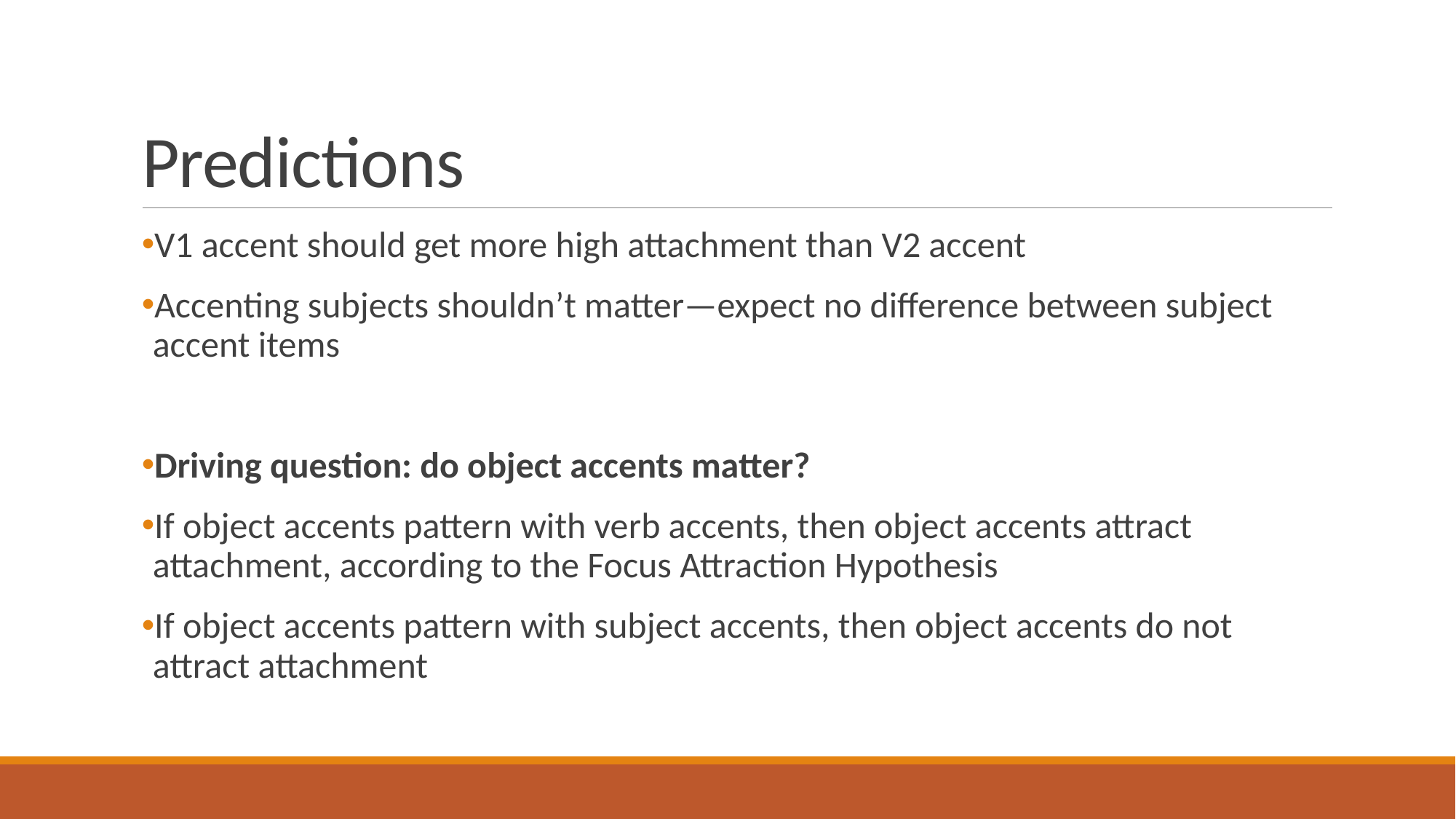

# Predictions
V1 accent should get more high attachment than V2 accent
Accenting subjects shouldn’t matter—expect no difference between subject accent items

Driving question: do object accents matter?
If object accents pattern with verb accents, then object accents attract attachment, according to the Focus Attraction Hypothesis
If object accents pattern with subject accents, then object accents do not attract attachment